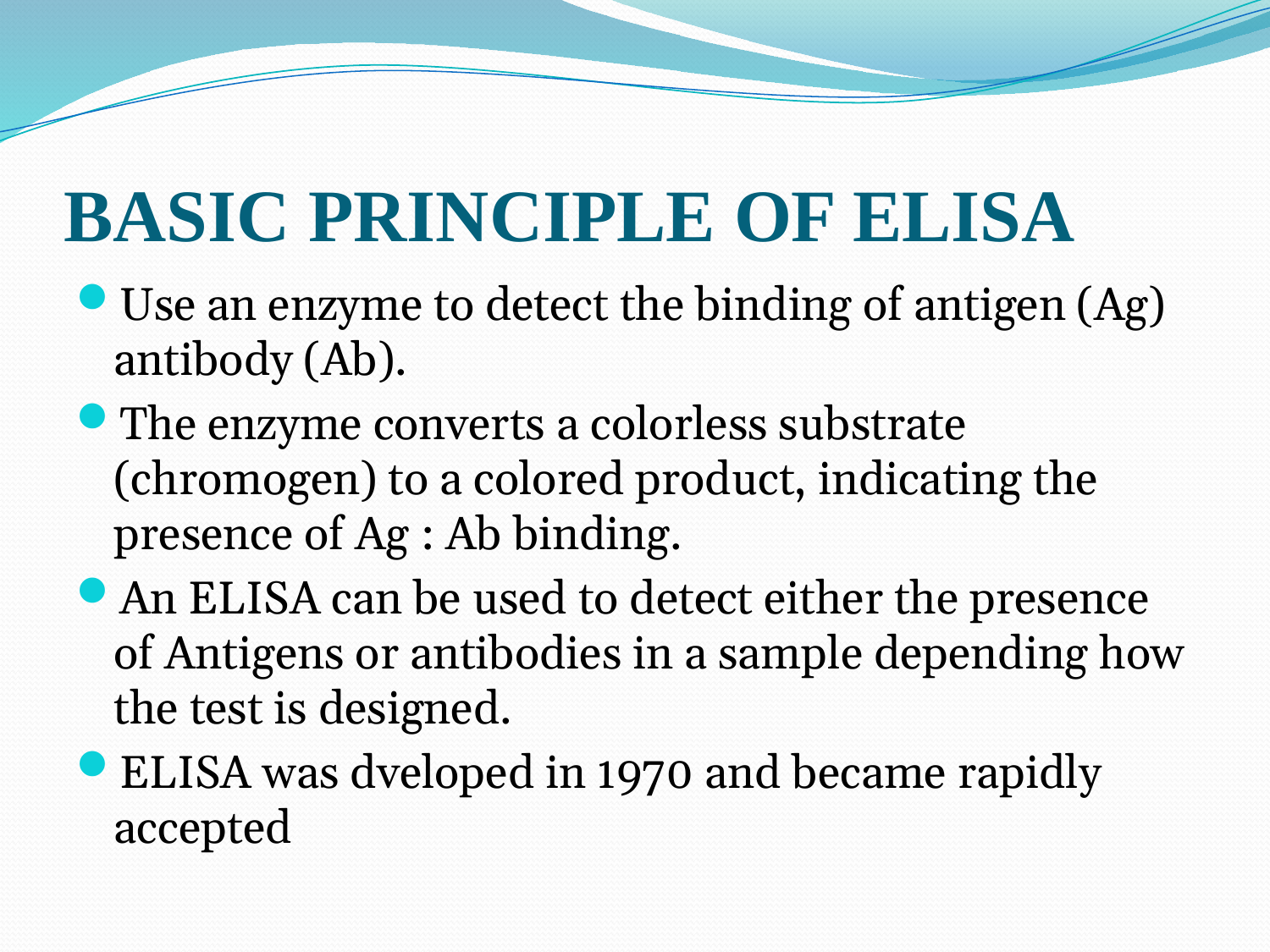

# BASIC PRINCIPLE OF ELISA
Use an enzyme to detect the binding of antigen (Ag) antibody (Ab).
The enzyme converts a colorless substrate (chromogen) to a colored product, indicating the presence of Ag : Ab binding.
An ELISA can be used to detect either the presence of Antigens or antibodies in a sample depending how the test is designed.
ELISA was dveloped in 1970 and became rapidly accepted